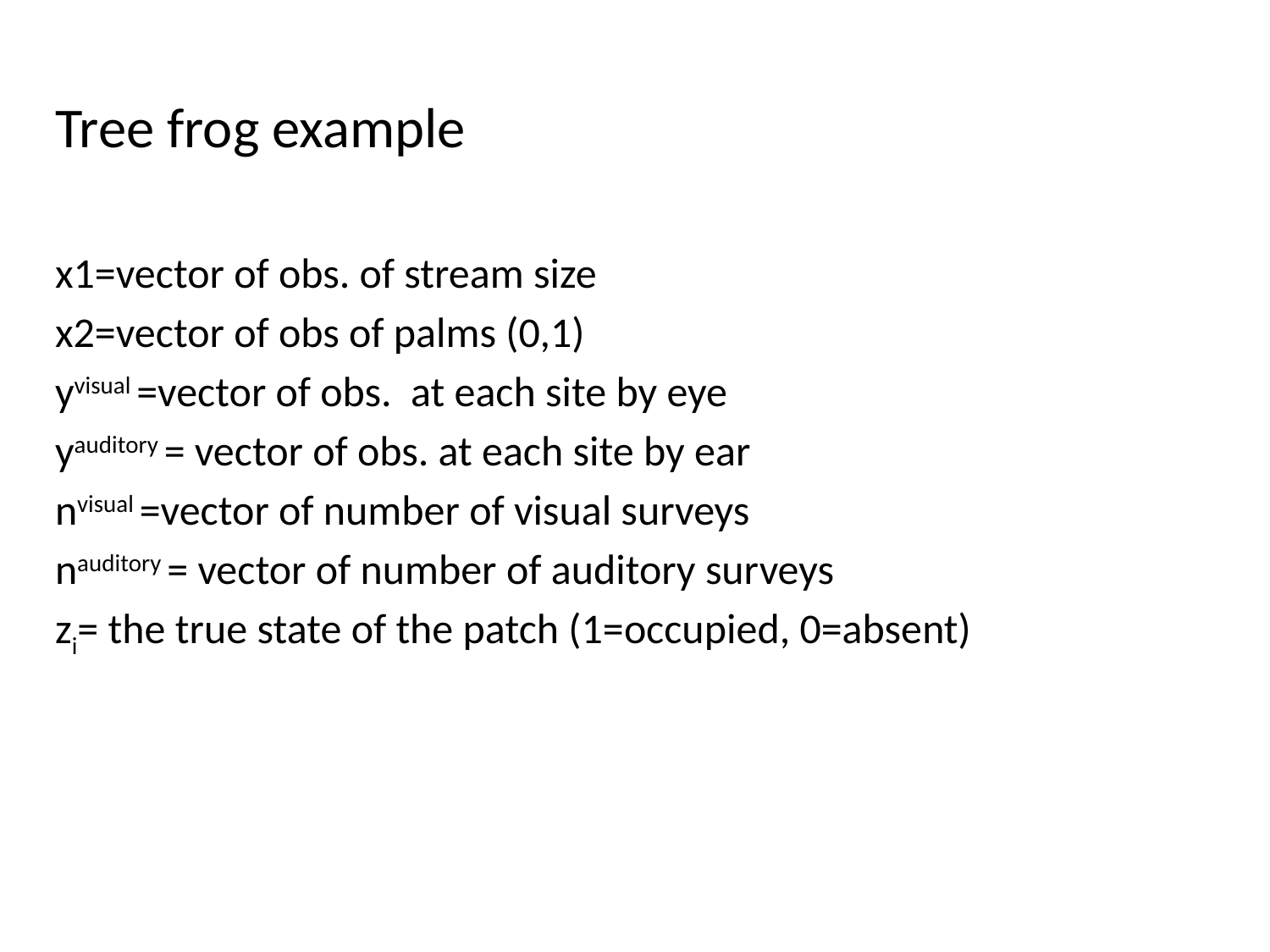

Tree frog example

x1=vector of obs. of stream size
x2=vector of obs of palms (0,1)
yvisual =vector of obs.  at each site by eye
yauditory = vector of obs. at each site by ear
nvisual =vector of number of visual surveys
nauditory = vector of number of auditory surveys
zi= the true state of the patch (1=occupied, 0=absent)